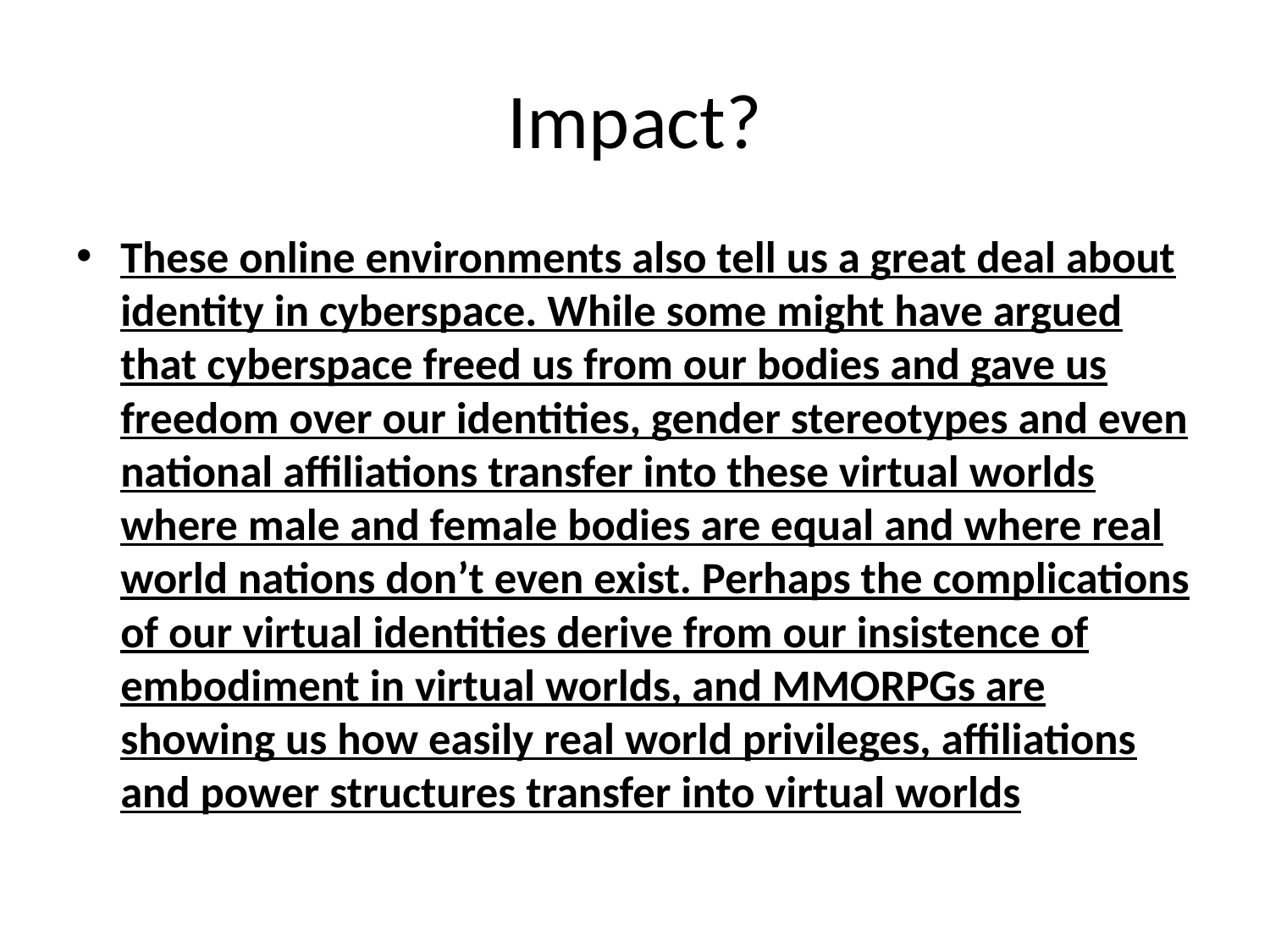

# Impact?
These online environments also tell us a great deal about identity in cyberspace. While some might have argued that cyberspace freed us from our bodies and gave us freedom over our identities, gender stereotypes and even national affiliations transfer into these virtual worlds where male and female bodies are equal and where real world nations don’t even exist. Perhaps the complications of our virtual identities derive from our insistence of embodiment in virtual worlds, and MMORPGs are showing us how easily real world privileges, affiliations and power structures transfer into virtual worlds